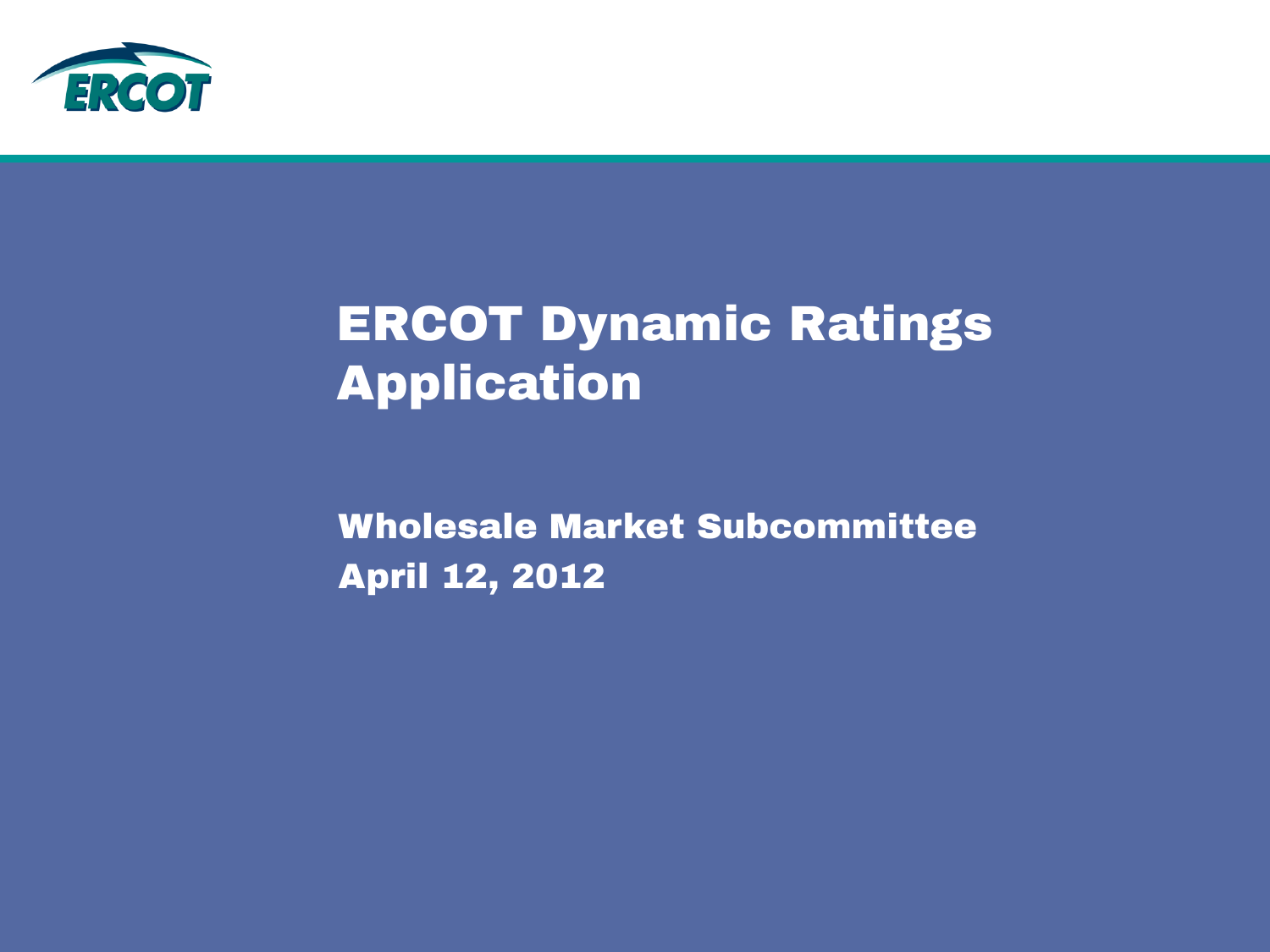

# ERCOT Dynamic Ratings Application
Wholesale Market Subcommittee
April 12, 2012